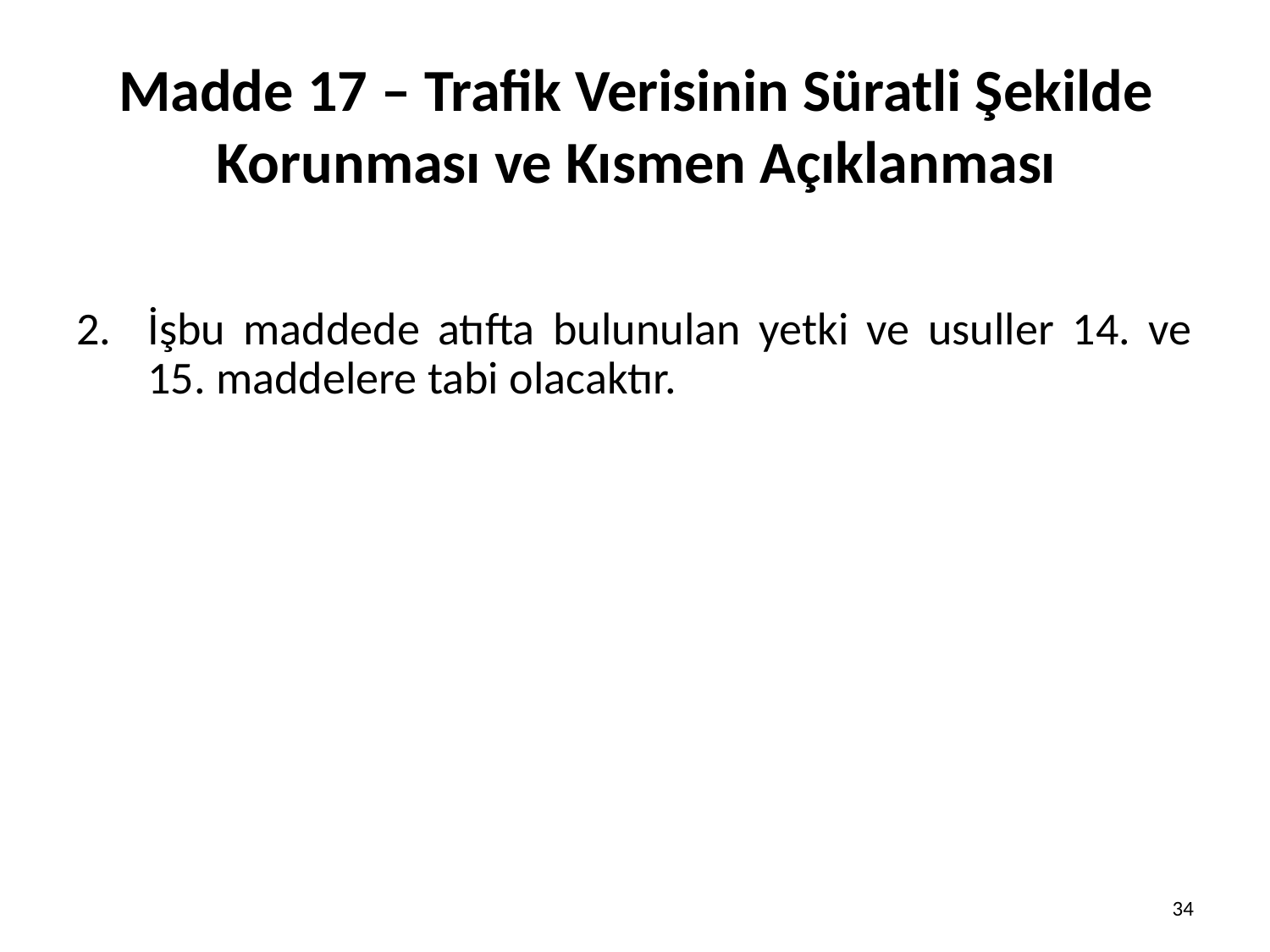

# Madde 17 – Trafik Verisinin Süratli Şekilde Korunması ve Kısmen Açıklanması
İşbu maddede atıfta bulunulan yetki ve usuller 14. ve 15. maddelere tabi olacaktır.
34